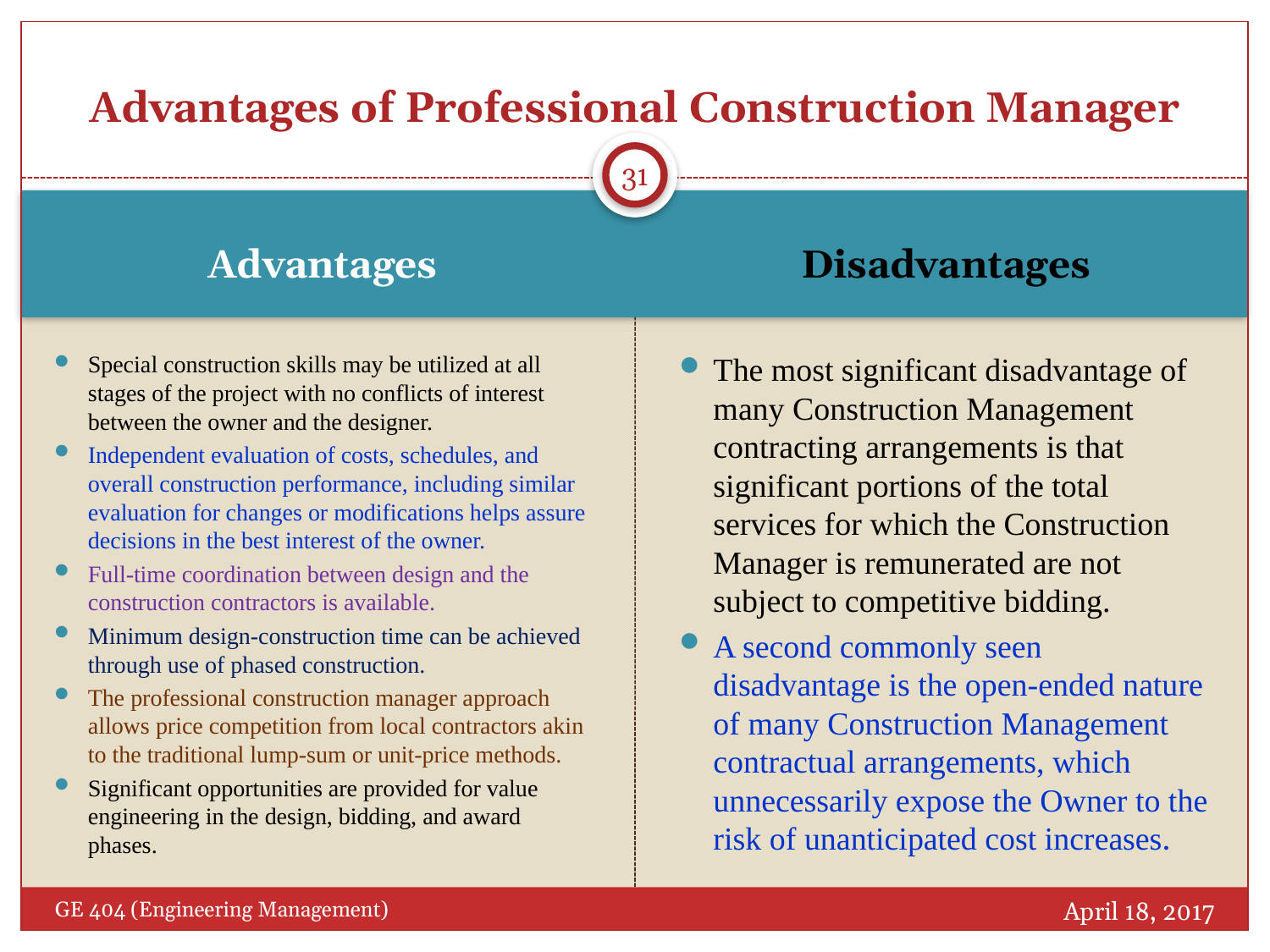

# Advantages of Professional Construction Manager
31
Advantages
Disadvantages
Special construction skills may be utilized at all stages of the project with no conflicts of interest between the owner and the designer.
Independent evaluation of costs, schedules, and overall construction performance, including similar evaluation for changes or modifications helps assure decisions in the best interest of the owner.
Full-time coordination between design and the construction contractors is available.
Minimum design-construction time can be achieved through use of phased construction.
The professional construction manager approach allows price competition from local contractors akin to the traditional lump-sum or unit-price methods.
Significant opportunities are provided for value engineering in the design, bidding, and award phases.

The most significant disadvantage of many Construction Management contracting arrangements is that significant portions of the total services for which the Construction Manager is remunerated are not subject to competitive bidding.
A second commonly seen disadvantage is the open-ended nature of many Construction Management contractual arrangements, which unnecessarily expose the Owner to the risk of unanticipated cost increases.
April 18, 2017
GE 404 (Engineering Management)